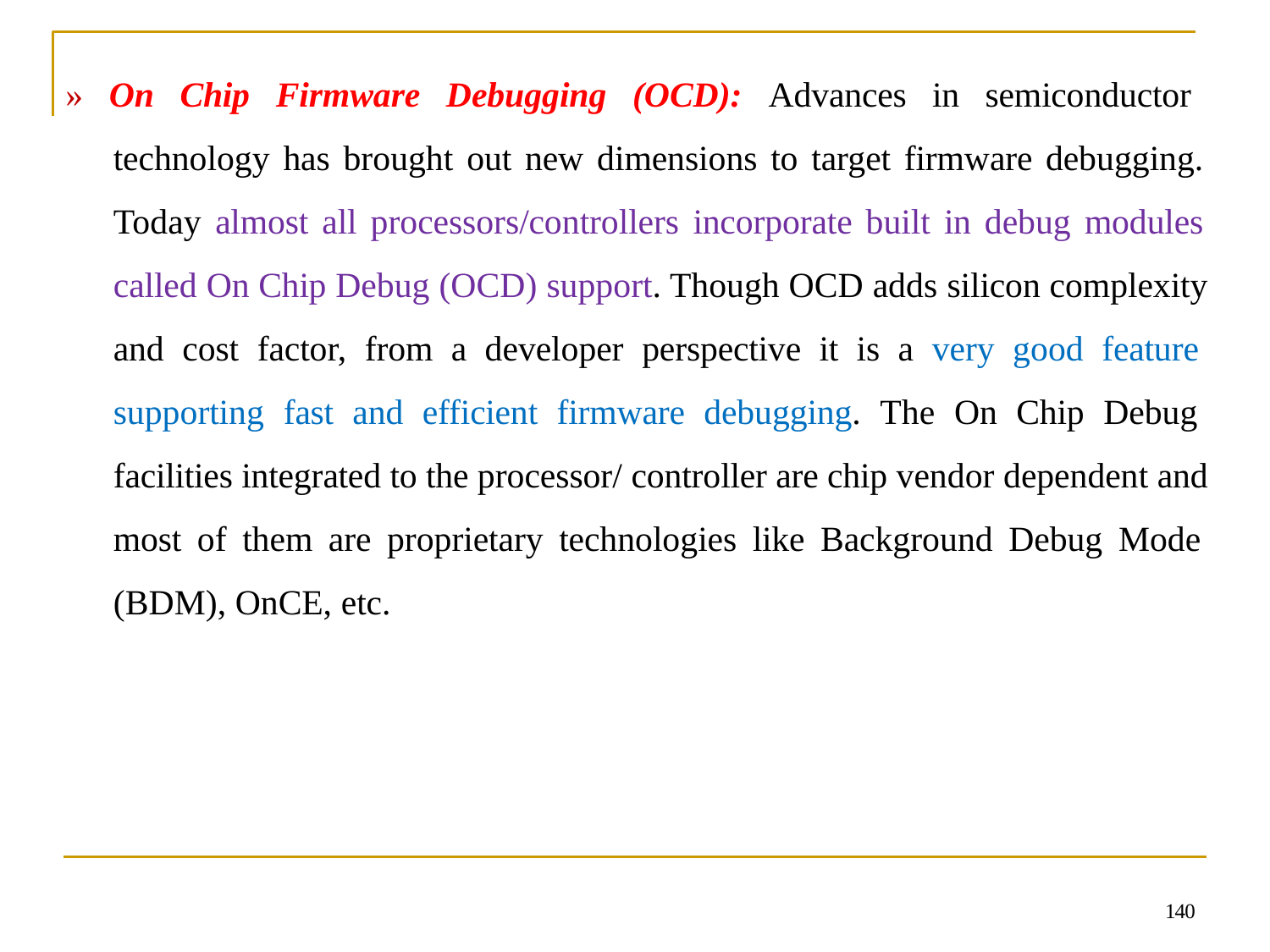

» On Chip Firmware Debugging (OCD): Advances in semiconductor  technology has brought out new dimensions to target firmware debugging.  Today almost all processors/controllers incorporate built in debug modules  called On Chip Debug (OCD) support. Though OCD adds silicon complexity  and cost factor, from a developer perspective it is a very good feature  supporting fast and efficient firmware debugging. The On Chip Debug  facilities integrated to the processor/ controller are chip vendor dependent and  most of them are proprietary technologies like Background Debug Mode  (BDM), OnCE, etc.
140